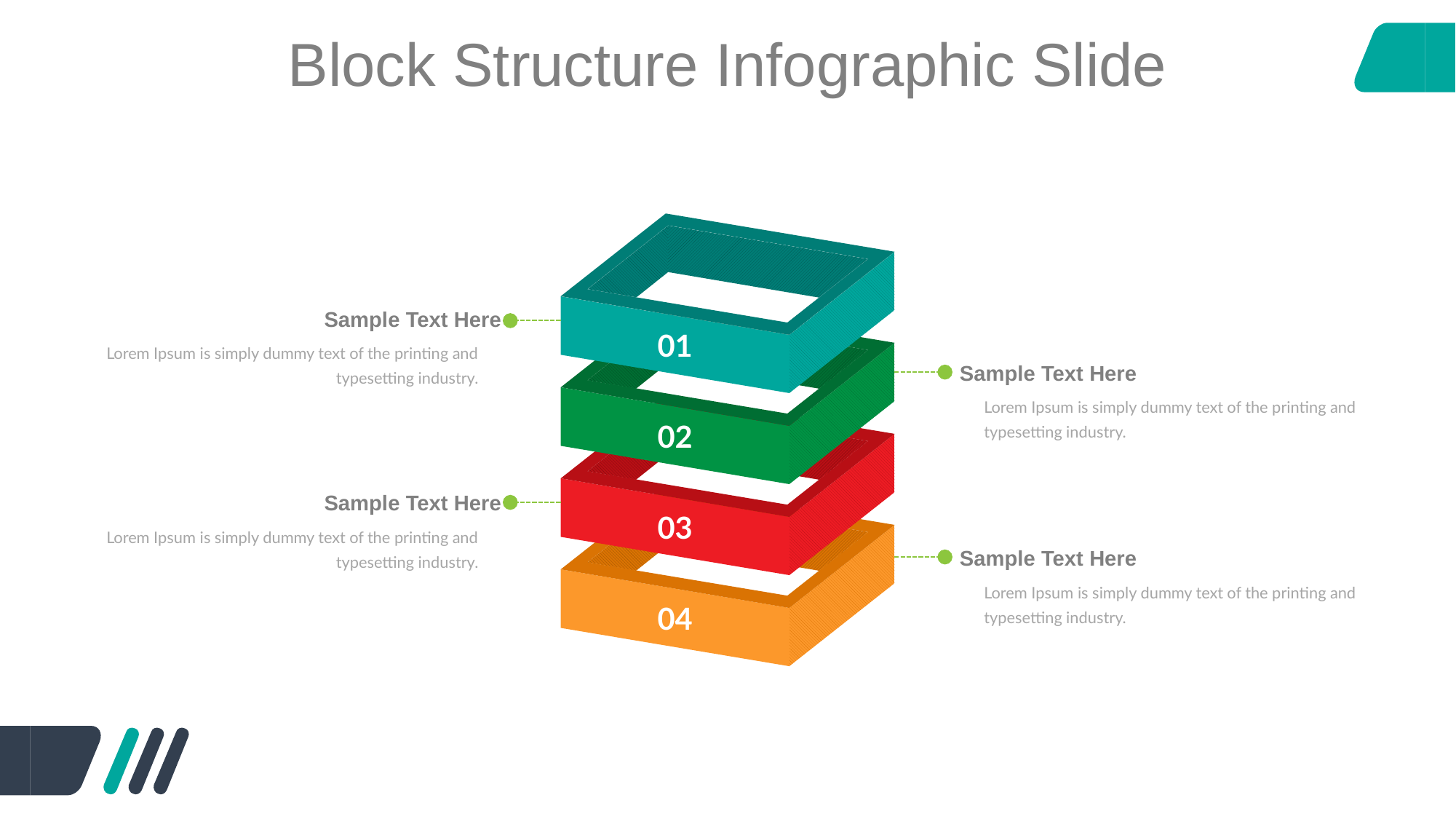

Block Structure Infographic Slide

01
Sample Text Here

02
Lorem Ipsum is simply dummy text of the printing and typesetting industry.
Sample Text Here
Lorem Ipsum is simply dummy text of the printing and typesetting industry.

03
Sample Text Here

04
Lorem Ipsum is simply dummy text of the printing and typesetting industry.
Sample Text Here
Lorem Ipsum is simply dummy text of the printing and typesetting industry.